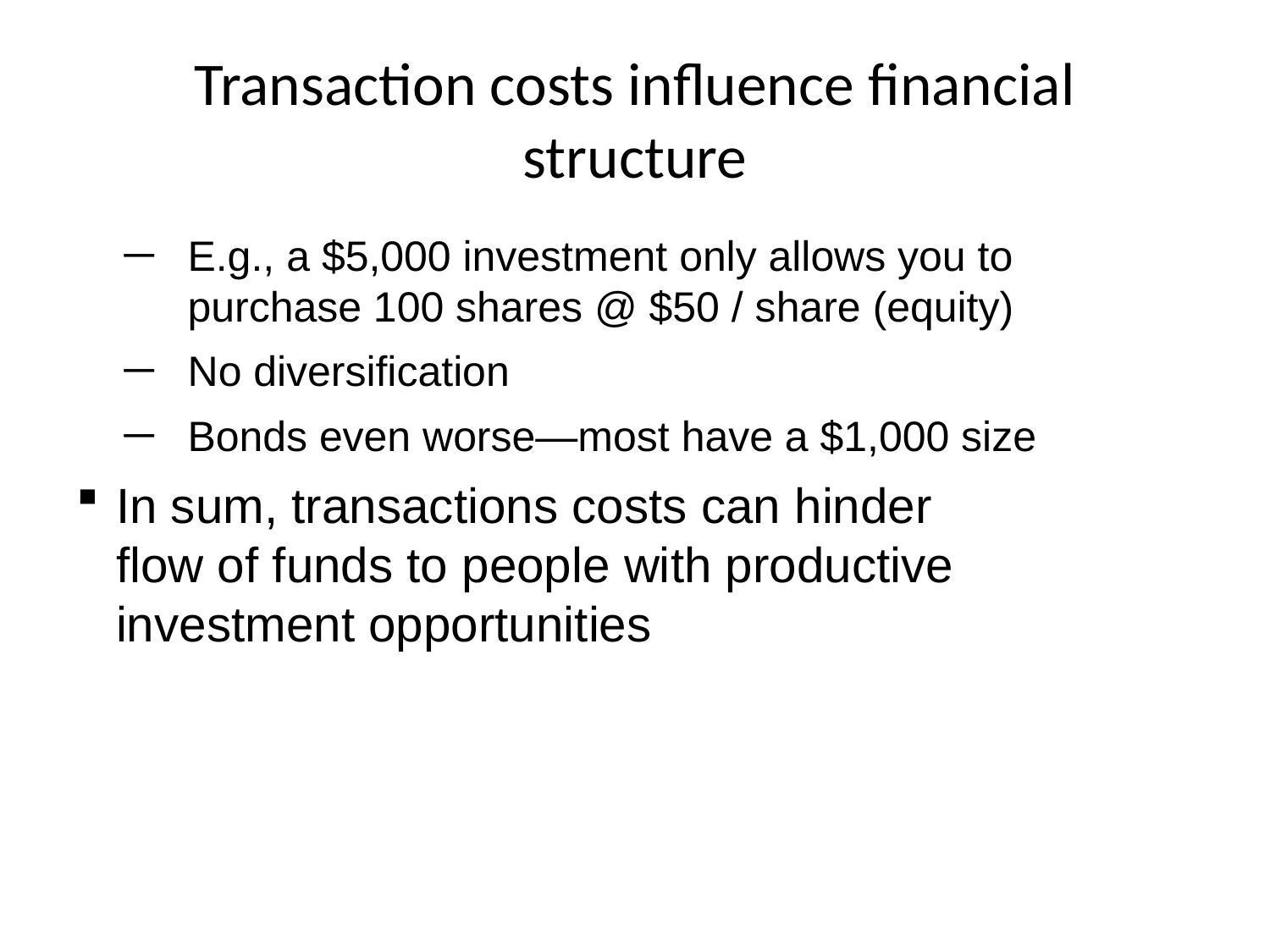

# Transaction costs influence financial structure
E.g., a $5,000 investment only allows you to purchase 100 shares @ $50 / share (equity)
No diversification
Bonds even worse—most have a $1,000 size
In sum, transactions costs can hinder
flow of funds to people with productive
investment opportunities